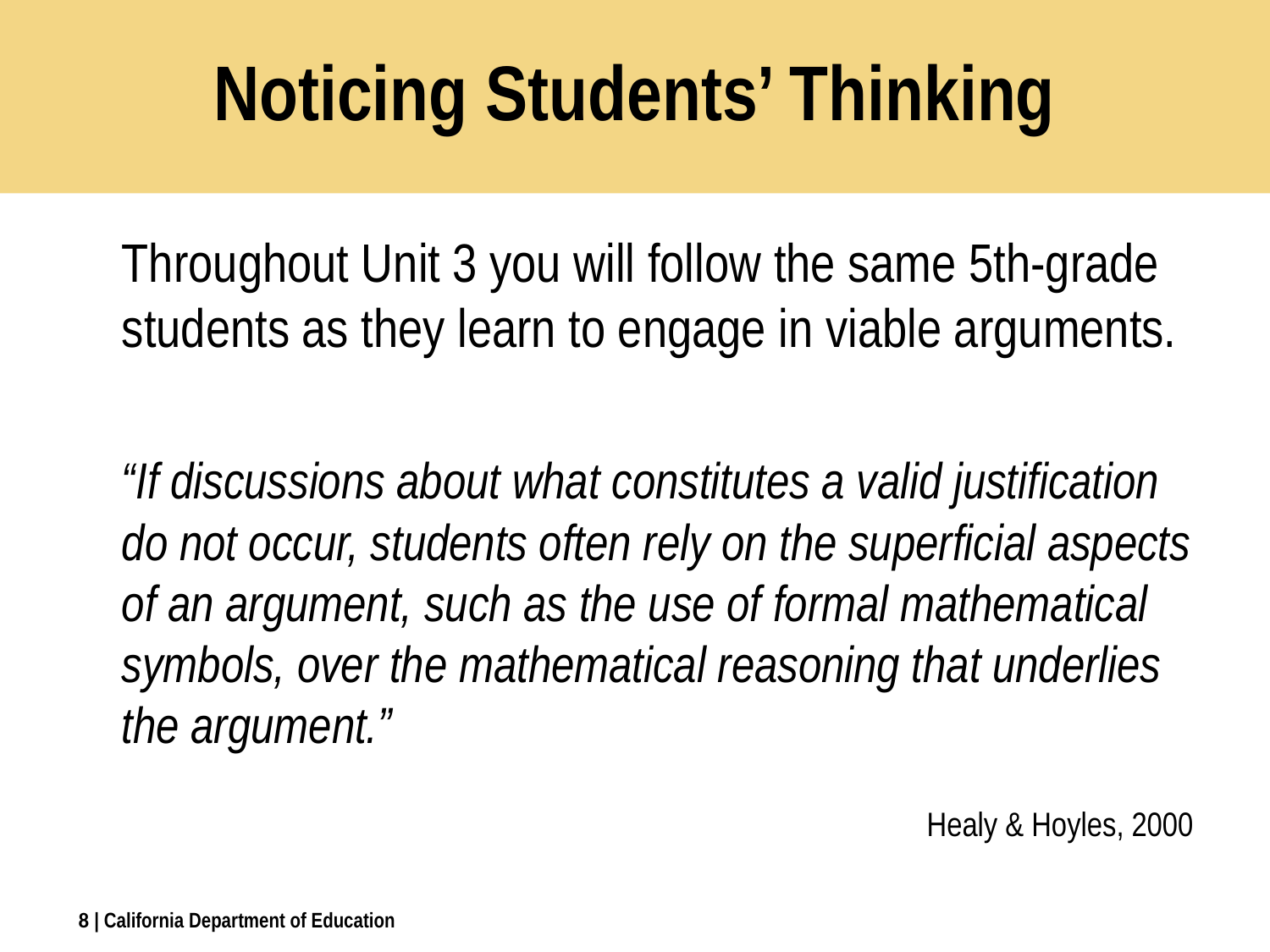

# Noticing Students’ Thinking
	Throughout Unit 3 you will follow the same 5th-grade students as they learn to engage in viable arguments.

	“If discussions about what constitutes a valid justification do not occur, students often rely on the superficial aspects of an argument, such as the use of formal mathematical symbols, over the mathematical reasoning that underlies the argument.”

Healy & Hoyles, 2000
8
| California Department of Education